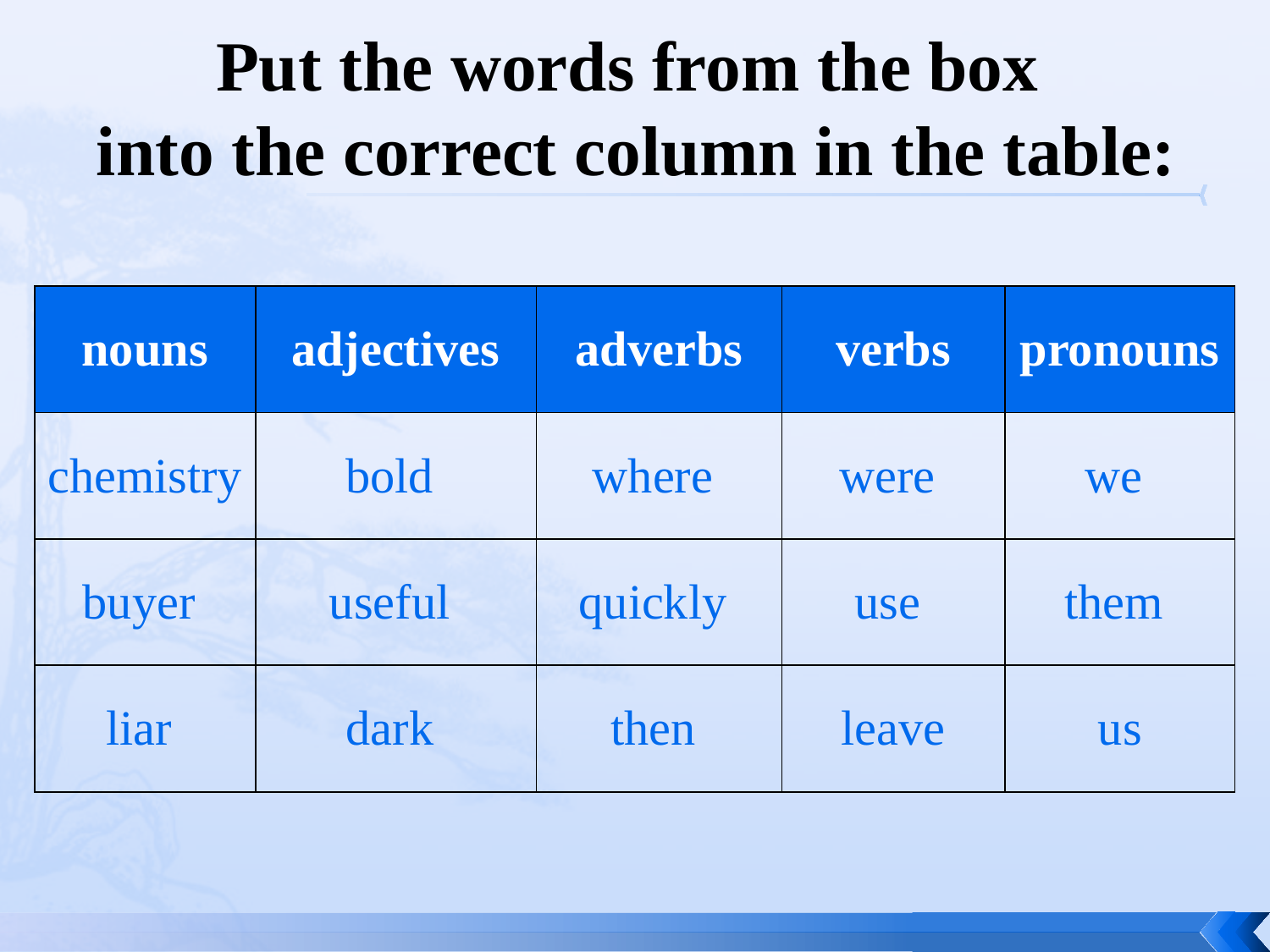

# Put the words from the box into the correct column in the table:
| nouns | adjectives | adverbs | verbs | pronouns |
| --- | --- | --- | --- | --- |
| chemistry | bold | where | were | we |
| buyer | useful | quickly | use | them |
| liar | dark | then | leave | us |